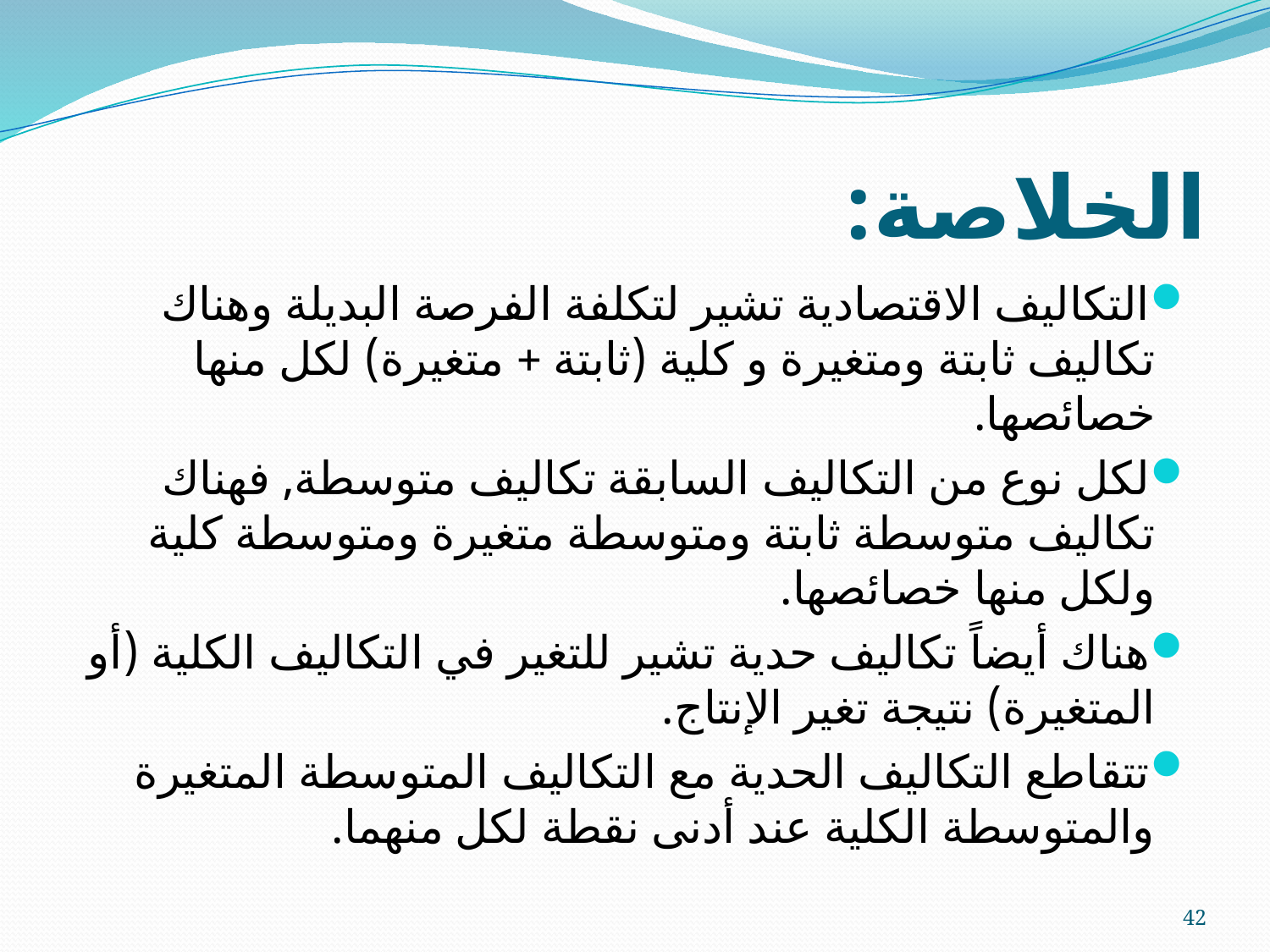

# الخلاصة:
التكاليف الاقتصادية تشير لتكلفة الفرصة البديلة وهناك تكاليف ثابتة ومتغيرة و كلية (ثابتة + متغيرة) لكل منها خصائصها.
لكل نوع من التكاليف السابقة تكاليف متوسطة, فهناك تكاليف متوسطة ثابتة ومتوسطة متغيرة ومتوسطة كلية ولكل منها خصائصها.
هناك أيضاً تكاليف حدية تشير للتغير في التكاليف الكلية (أو المتغيرة) نتيجة تغير الإنتاج.
تتقاطع التكاليف الحدية مع التكاليف المتوسطة المتغيرة والمتوسطة الكلية عند أدنى نقطة لكل منهما.
42